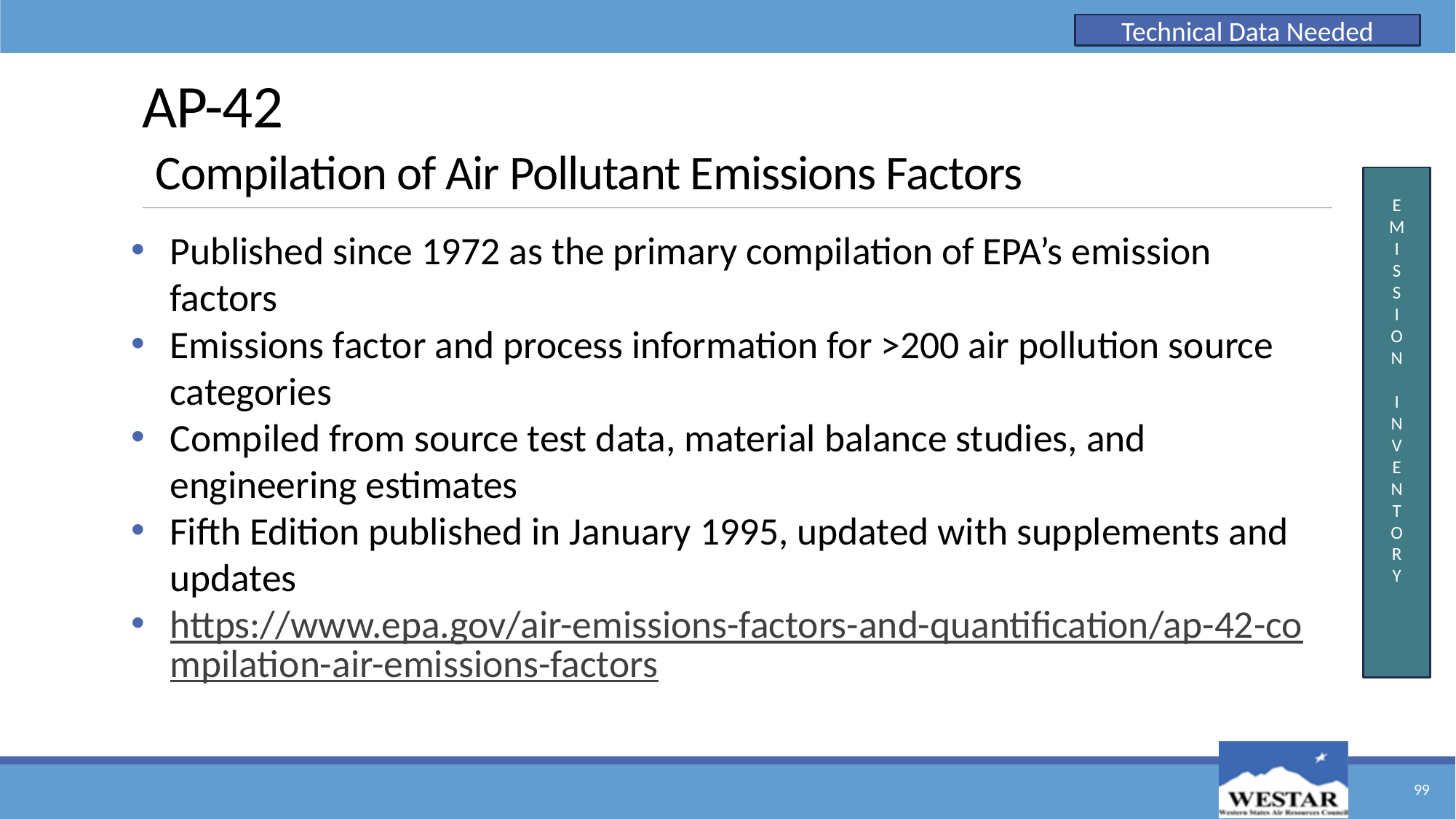

Technical Data Needed
# AP-42 Compilation of Air Pollutant Emissions Factors
E
M
I
S
S
I
O
N

I
N
V
E
N
T
O
R
Y

Published since 1972 as the primary compilation of EPA’s emission factors
Emissions factor and process information for >200 air pollution source categories
Compiled from source test data, material balance studies, and engineering estimates
Fifth Edition published in January 1995, updated with supplements and updates
https://www.epa.gov/air-emissions-factors-and-quantification/ap-42-compilation-air-emissions-factors

99